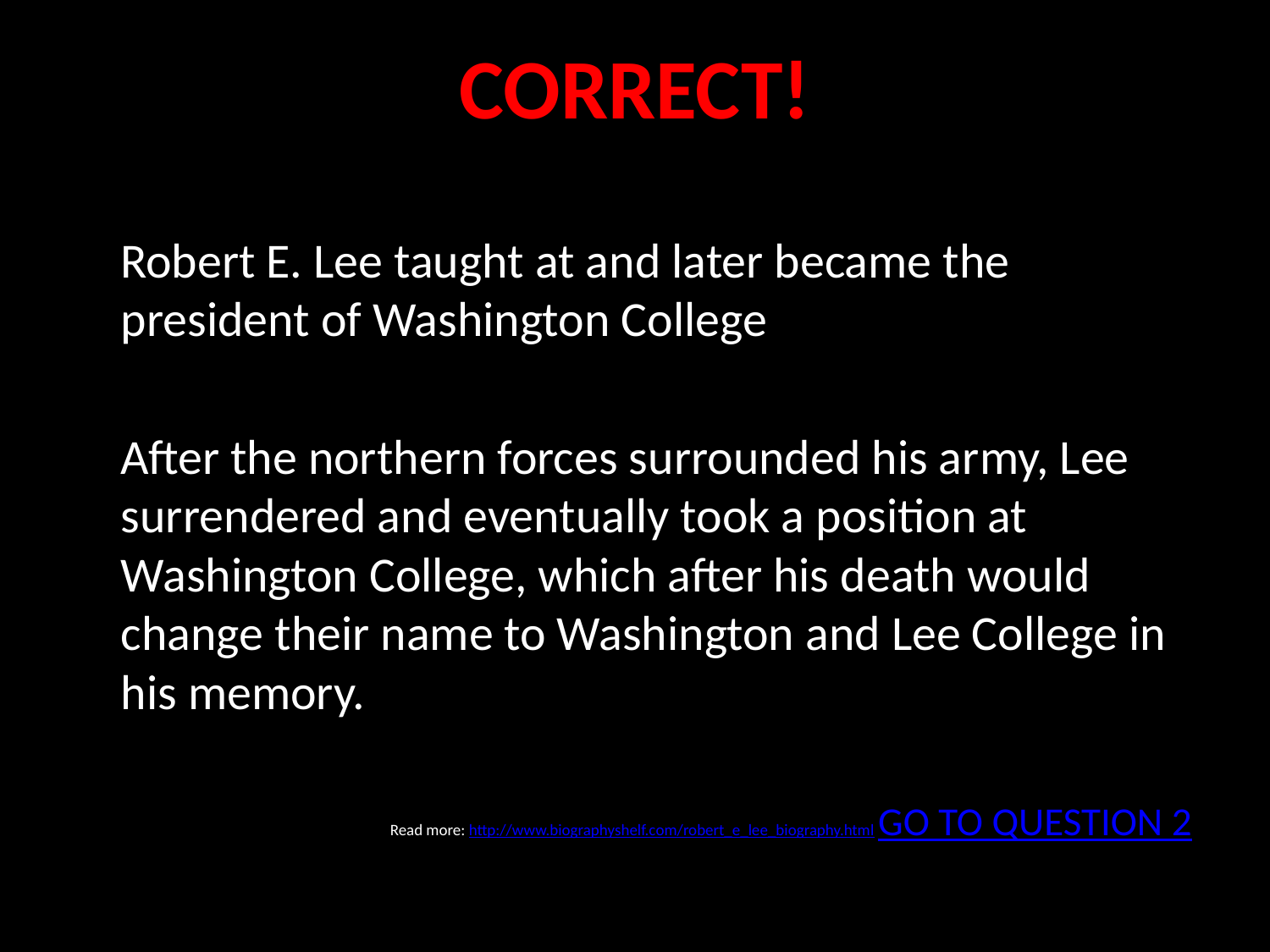

# CORRECT!
    Robert E. Lee taught at and later became the president of Washington College

    After the northern forces surrounded his army, Lee surrendered and eventually took a position at Washington College, which after his death would change their name to Washington and Lee College in his memory.

Read more: http://www.biographyshelf.com/robert_e_lee_biography.html GO TO QUESTION 2